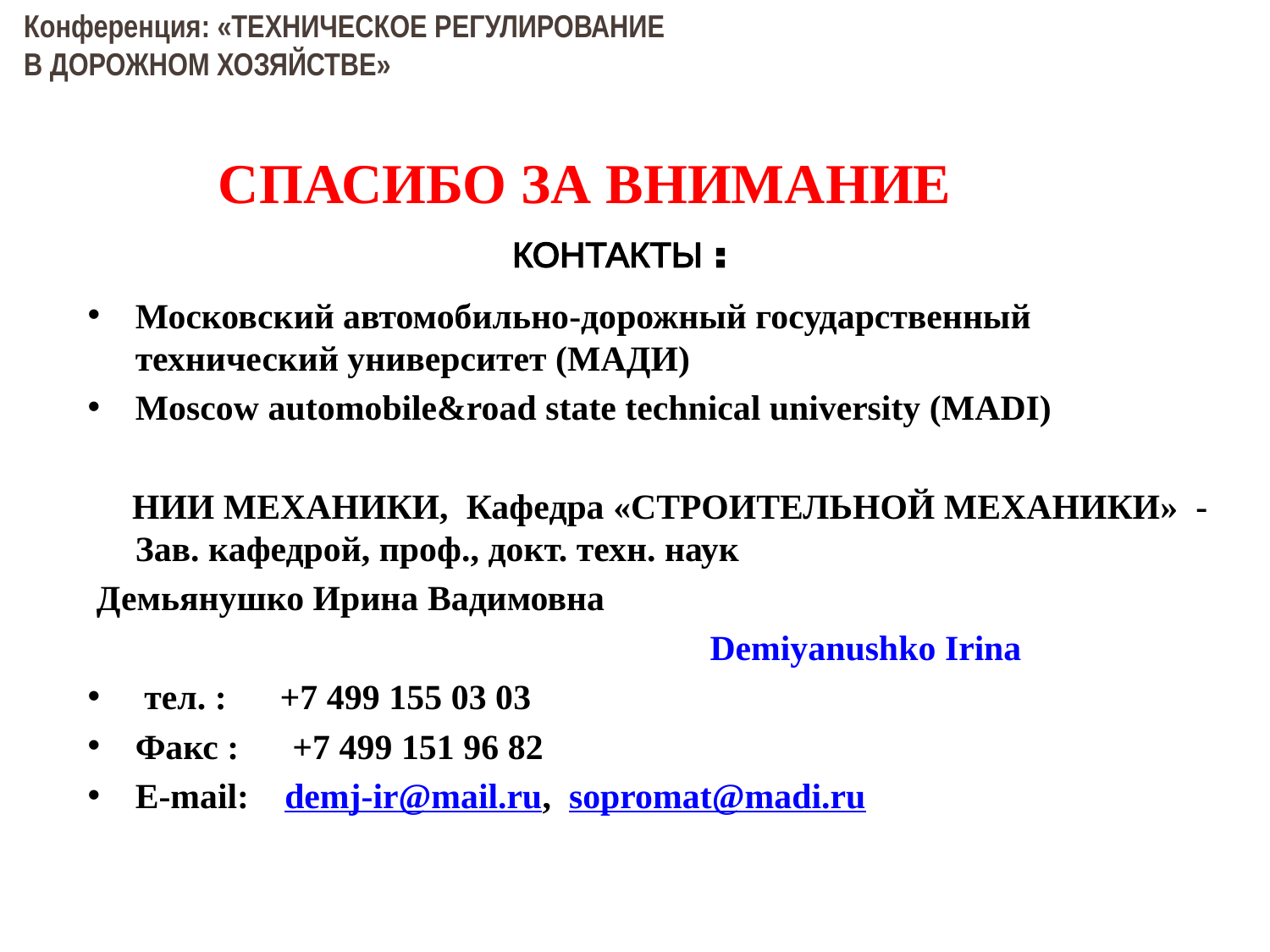

Конференция: «ТЕХНИЧЕСКОЕ РЕГУЛИРОВАНИЕ
В ДОРОЖНОМ ХОЗЯЙСТВЕ»
СПАСИБО ЗА ВНИМАНИЕ
# КОНТАКТЫ :
Московский автомобильно-дорожный государственный технический университет (МАДИ)
Moscow automobile&road state technical university (MADI)

     НИИ МЕХАНИКИ,  Кафедра «СТРОИТЕЛЬНОЙ МЕХАНИКИ»  - Зав. кафедрой, проф., докт. техн. наук
 Демьянушко Ирина Вадимовна
                                                                      Demiyanushko Irina
 тел. :      +7 499 155 03 03
Факс :      +7 499 151 96 82
E-mail:    demj-ir@mail.ru,  sopromat@madi.ru